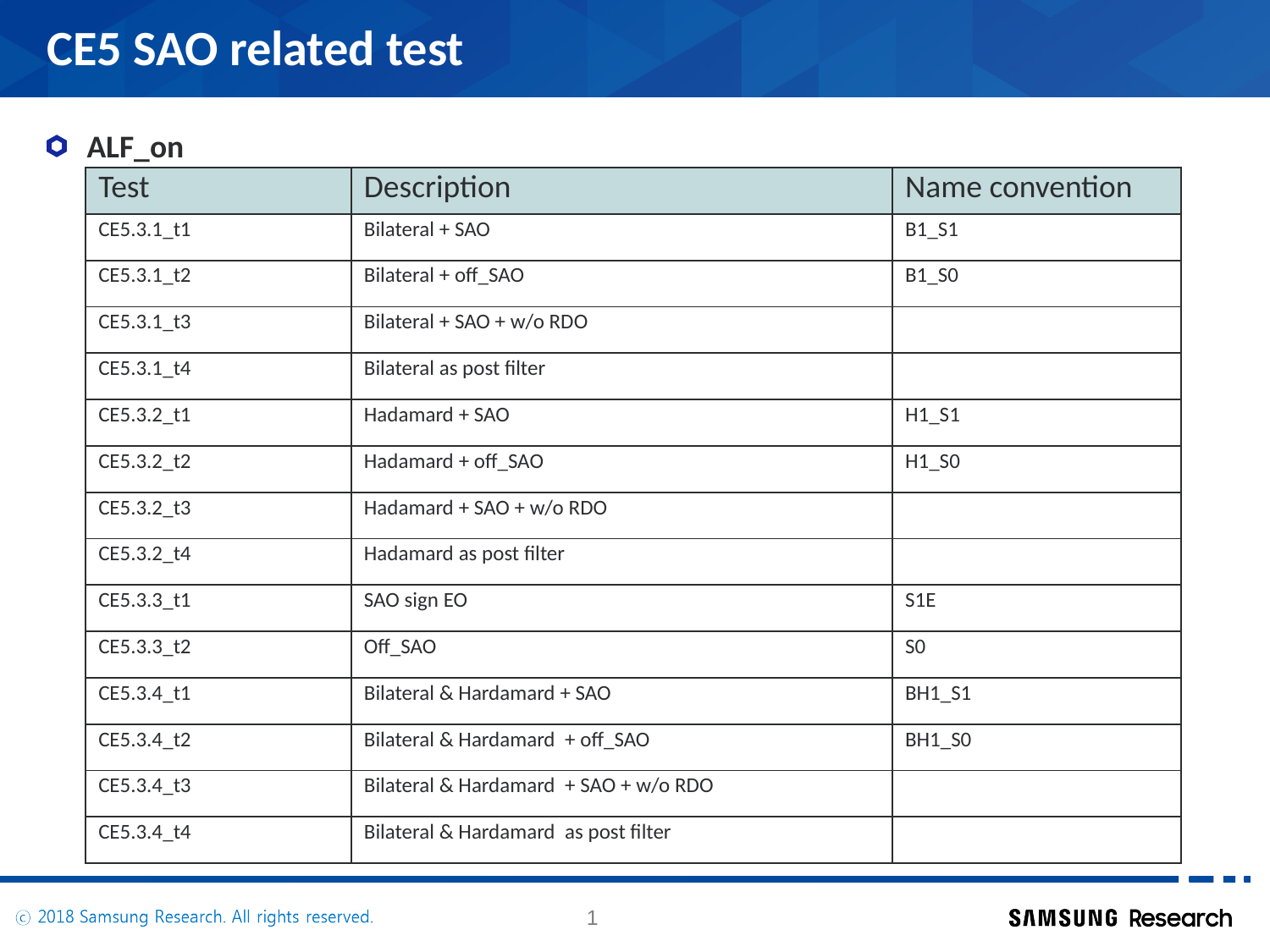

# CE5 SAO related test
ALF_on
| Test | Description | Name convention |
| --- | --- | --- |
| CE5.3.1\_t1 | Bilateral + SAO | B1\_S1 |
| CE5.3.1\_t2 | Bilateral + off\_SAO | B1\_S0 |
| CE5.3.1\_t3 | Bilateral + SAO + w/o RDO |  |
| CE5.3.1\_t4 | Bilateral as post filter |  |
| CE5.3.2\_t1 | Hadamard + SAO | H1\_S1 |
| CE5.3.2\_t2 | Hadamard + off\_SAO | H1\_S0 |
| CE5.3.2\_t3 | Hadamard + SAO + w/o RDO |  |
| CE5.3.2\_t4 | Hadamard as post filter |  |
| CE5.3.3\_t1 | SAO sign EO | S1E |
| CE5.3.3\_t2 | Off\_SAO | S0 |
| CE5.3.4\_t1 | Bilateral & Hardamard + SAO | BH1\_S1 |
| CE5.3.4\_t2 | Bilateral & Hardamard + off\_SAO | BH1\_S0 |
| CE5.3.4\_t3 | Bilateral & Hardamard + SAO + w/o RDO |  |
| CE5.3.4\_t4 | Bilateral & Hardamard as post filter |  |